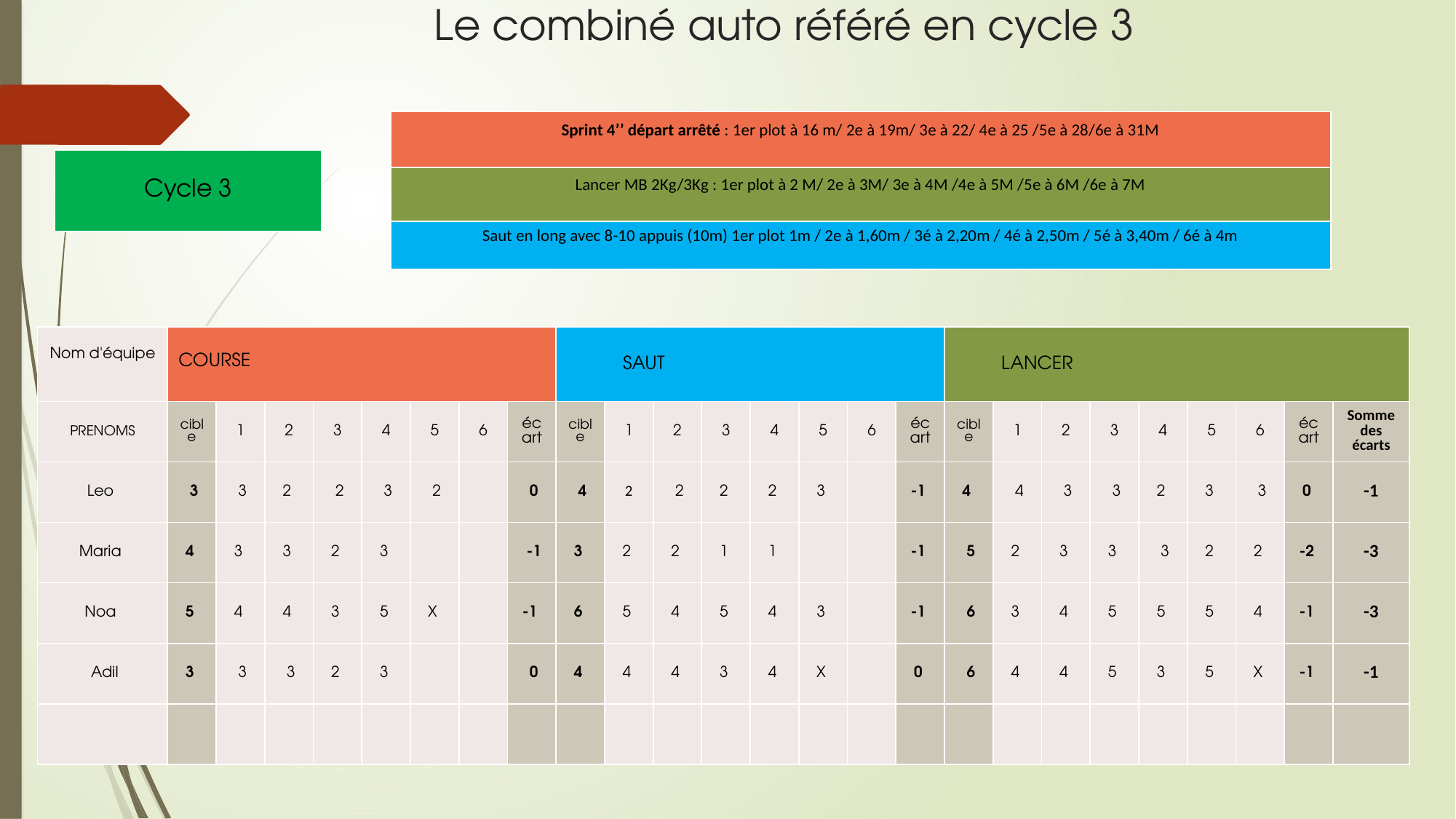

# Le combiné auto référé en cycle 3
| Sprint 4’’ départ arrêté : 1er plot à 16 m/ 2e à 19m/ 3e à 22/ 4e à 25 /5e à 28/6e à 31M |
| --- |
| Lancer MB 2Kg/3Kg : 1er plot à 2 M/ 2e à 3M/ 3e à 4M /4e à 5M /5e à 6M /6e à 7M |
| Saut en long avec 8-10 appuis (10m) 1er plot 1m / 2e à 1,60m / 3é à 2,20m / 4é à 2,50m / 5é à 3,40m / 6é à 4m |
| Cycle 3 |
| --- |
| Nom d'équipe | COURSE |  |  |  |  |  |  |  | SAUT |  |  |  |  |  |  |  | LANCER |  |  |  |  |  |  |  |  |
| --- | --- | --- | --- | --- | --- | --- | --- | --- | --- | --- | --- | --- | --- | --- | --- | --- | --- | --- | --- | --- | --- | --- | --- | --- | --- |
| PRENOMS | cible | 1 | 2 | 3 | 4 | 5 | 6 | écart | cible | 1 | 2 | 3 | 4 | 5 | 6 | écart | cible | 1 | 2 | 3 | 4 | 5 | 6 | écart | Somme des écarts |
| Leo | 3 | 3 | 2 | 2 | 3 | 2 |  | 0 | 4 | 2 | 2 | 2 | 2 | 3 |  | -1 | 4 | 4 | 3 | 3 | 2 | 3 | 3 | 0 | -1 |
| Maria | 4 | 3 | 3 | 2 | 3 |  |  | -1 | 3 | 2 | 2 | 1 | 1 |  |  | -1 | 5 | 2 | 3 | 3 | 3 | 2 | 2 | -2 | -3 |
| Noa | 5 | 4 | 4 | 3 | 5 | X |  | -1 | 6 | 5 | 4 | 5 | 4 | 3 |  | -1 | 6 | 3 | 4 | 5 | 5 | 5 | 4 | -1 | -3 |
| Adil | 3 | 3 | 3 | 2 | 3 |  |  | 0 | 4 | 4 | 4 | 3 | 4 | X |  | 0 | 6 | 4 | 4 | 5 | 3 | 5 | X | -1 | -1 |
|  |  |  |  |  |  |  |  |  |  |  |  |  |  |  |  |  |  |  |  |  |  |  |  |  |  |